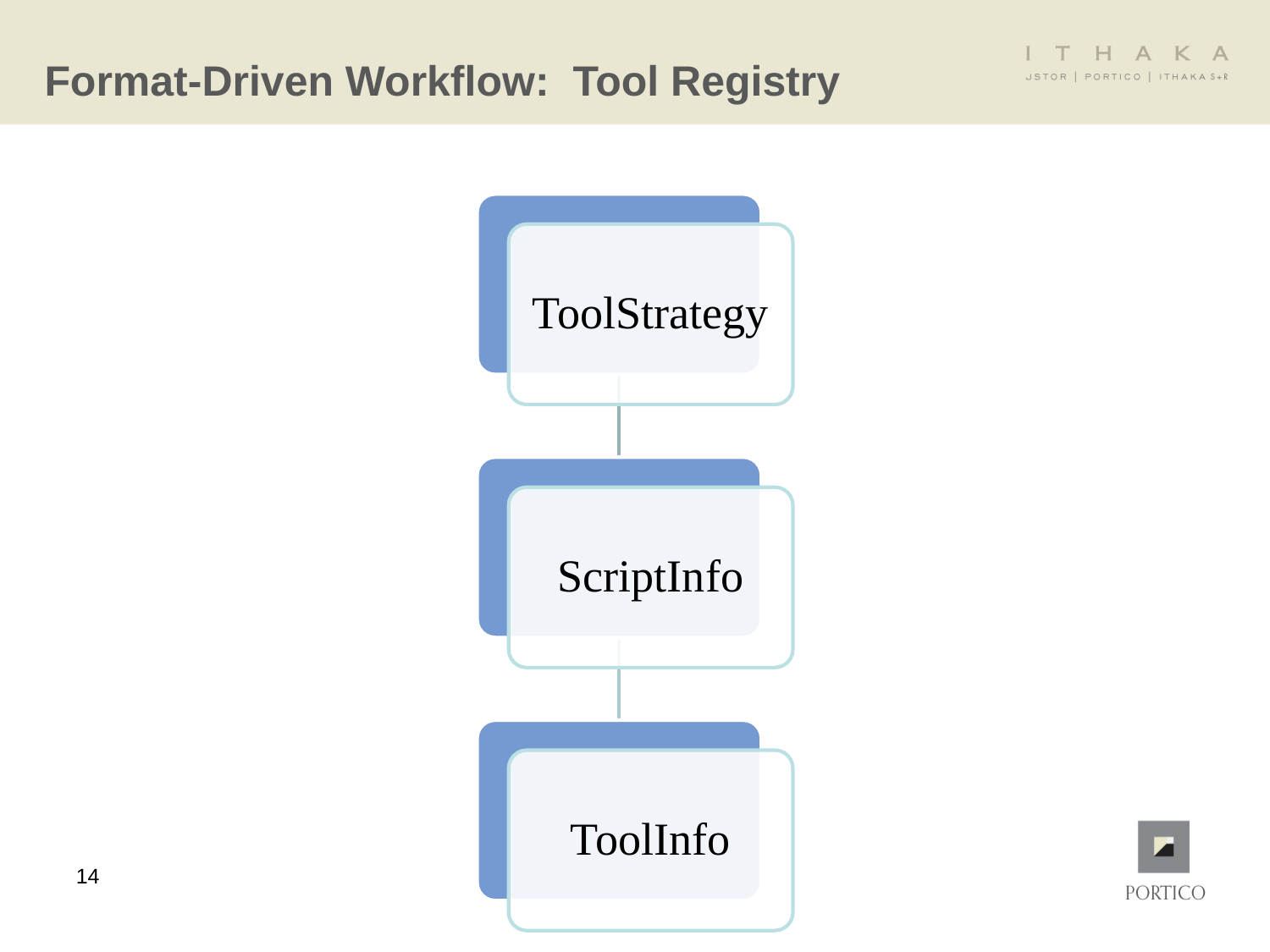

# Format-Driven Workflow:  Tool Registry
ToolStrategy
ScriptInfo
ToolInfo
14